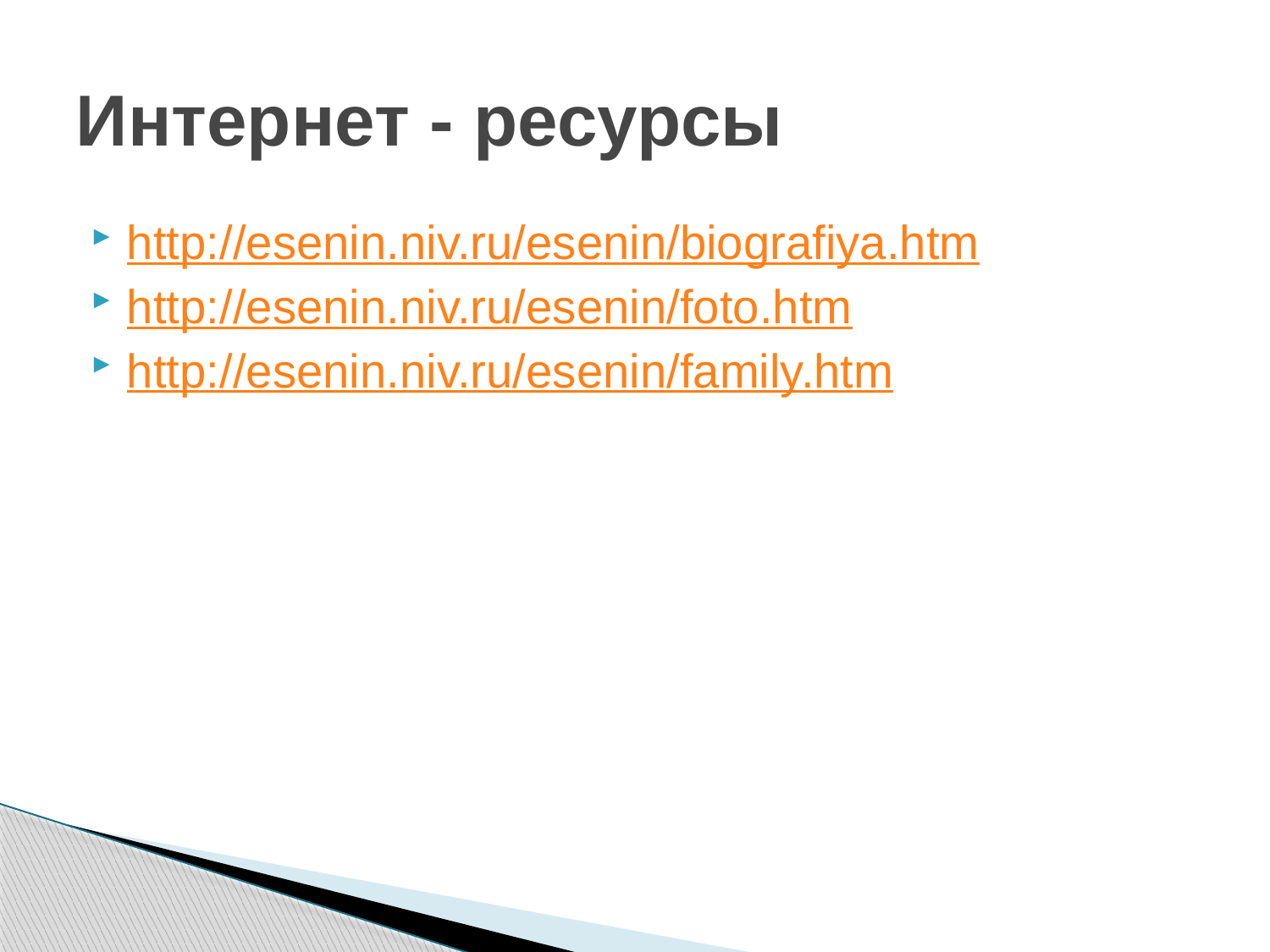

# Интернет - ресурсы
http://esenin.niv.ru/esenin/biografiya.htm
http://esenin.niv.ru/esenin/foto.htm
http://esenin.niv.ru/esenin/family.htm